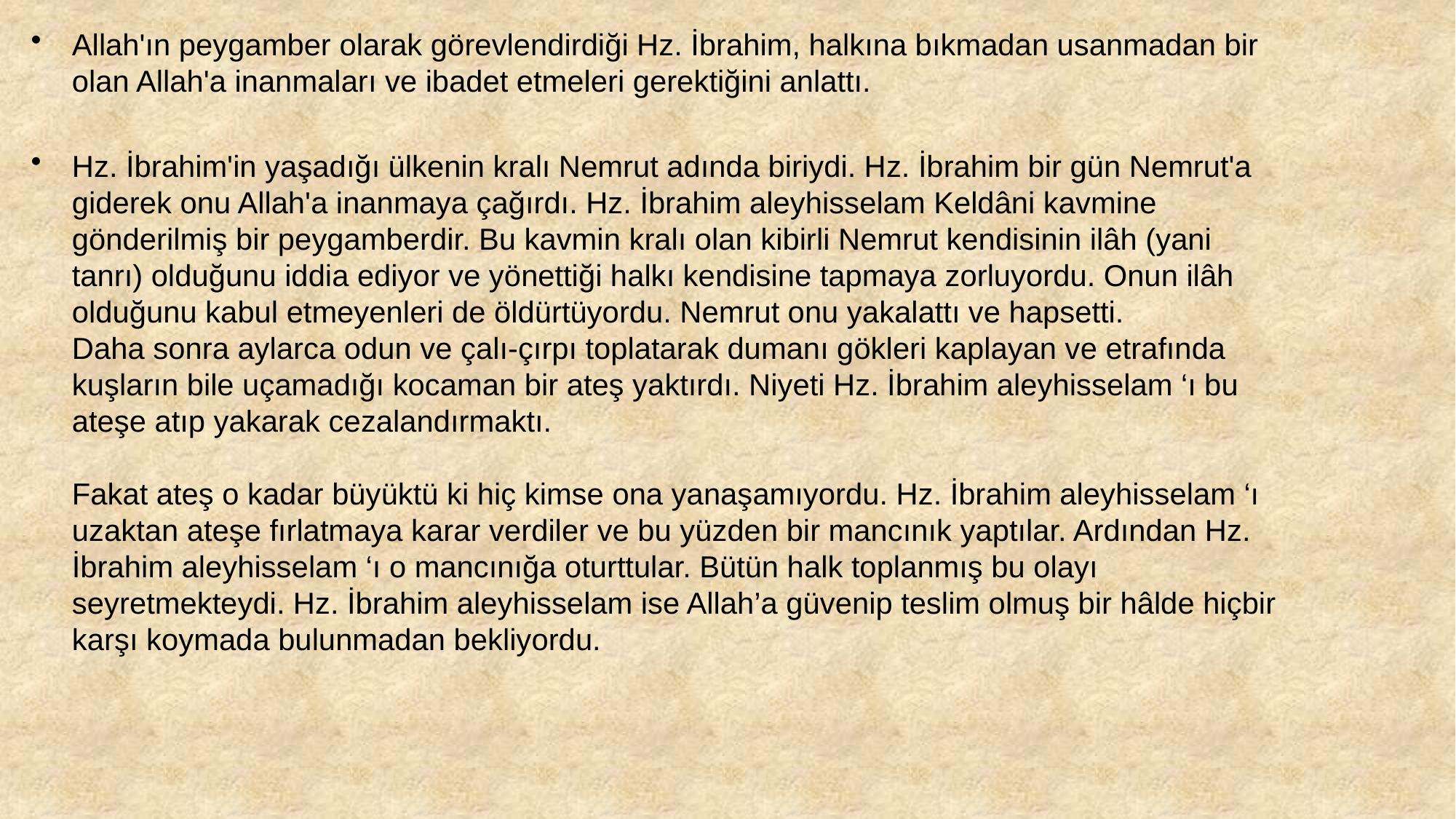

Allah'ın peygamber olarak görevlendirdiği Hz. İbrahim, halkına bıkmadan usanmadan bir olan Allah'a inanmaları ve ibadet etmeleri gerektiğini anlattı.

Hz. İbrahim'in yaşadığı ülkenin kralı Nemrut adında biriydi. Hz. İbrahim bir gün Nemrut'a giderek onu Allah'a inanmaya çağırdı. Hz. İbrahim aleyhisselam Keldâni kavmine gönderilmiş bir peygamberdir. Bu kavmin kralı olan kibirli Nemrut kendisinin ilâh (yani tanrı) olduğunu iddia ediyor ve yönettiği halkı kendisine tapmaya zorluyordu. Onun ilâh olduğunu kabul etmeyenleri de öldürtüyordu. Nemrut onu yakalattı ve hapsetti.
Daha sonra aylarca odun ve çalı-çırpı toplatarak dumanı gökleri kaplayan ve etrafında kuşların bile uçamadığı kocaman bir ateş yaktırdı. Niyeti Hz. İbrahim aleyhisselam ‘ı bu ateşe atıp yakarak cezalandırmaktı.
Fakat ateş o kadar büyüktü ki hiç kimse ona yanaşamıyordu. Hz. İbrahim aleyhisselam ‘ı uzaktan ateşe fırlatmaya karar verdiler ve bu yüzden bir mancınık yaptılar. Ardından Hz. İbrahim aleyhisselam ‘ı o mancınığa oturttular. Bütün halk toplanmış bu olayı seyretmekteydi. Hz. İbrahim aleyhisselam ise Allah’a güvenip teslim olmuş bir hâlde hiçbir karşı koymada bulunmadan bekliyordu.